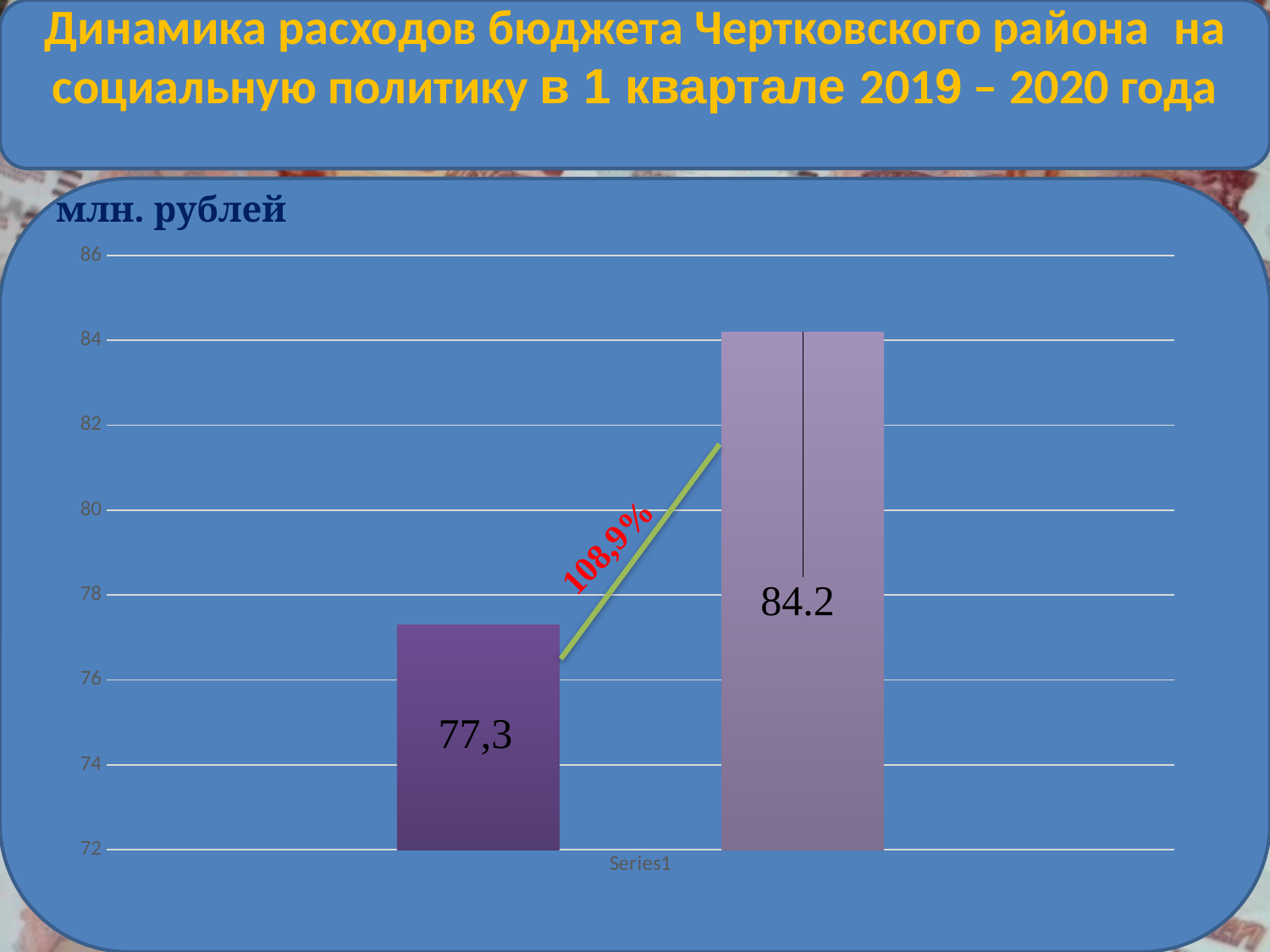

Динамика расходов бюджета Чертковского района  на социальную политику в 1 квартале 2019 – 2020 года

млн. рублей

### Chart

| Category | Факт 2019 | Факт 20202 |
|---|---|---|
|  | 77.3 | 84.2 |
108,9%
77,3